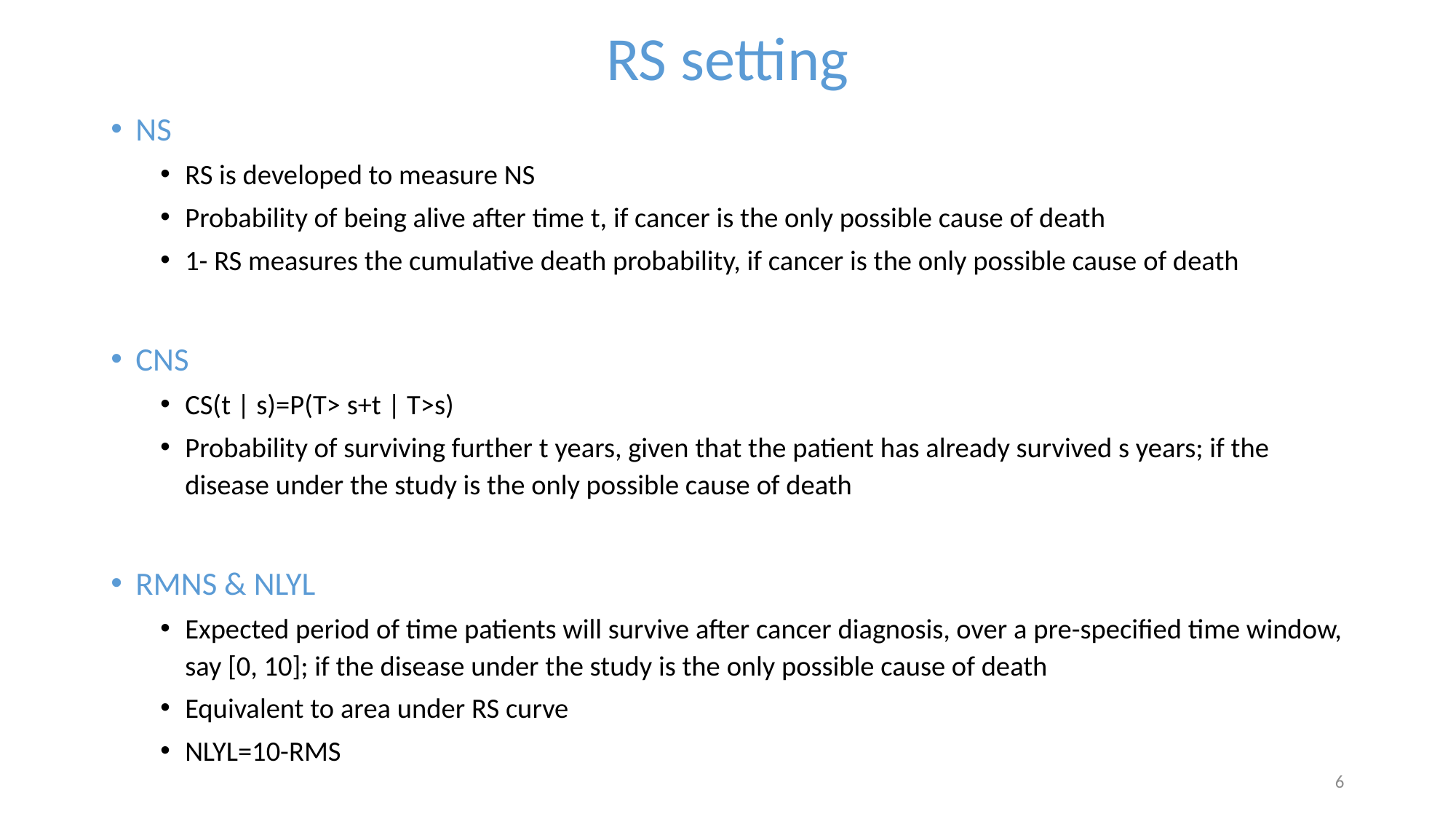

# RS setting
NS
RS is developed to measure NS
Probability of being alive after time t, if cancer is the only possible cause of death
1- RS measures the cumulative death probability, if cancer is the only possible cause of death

CNS
CS(t | s)=P(T> s+t | T>s)
Probability of surviving further t years, given that the patient has already survived s years; if the disease under the study is the only possible cause of death

RMNS & NLYL
Expected period of time patients will survive after cancer diagnosis, over a pre-specified time window, say [0, 10]; if the disease under the study is the only possible cause of death
Equivalent to area under RS curve
NLYL=10-RMS

6